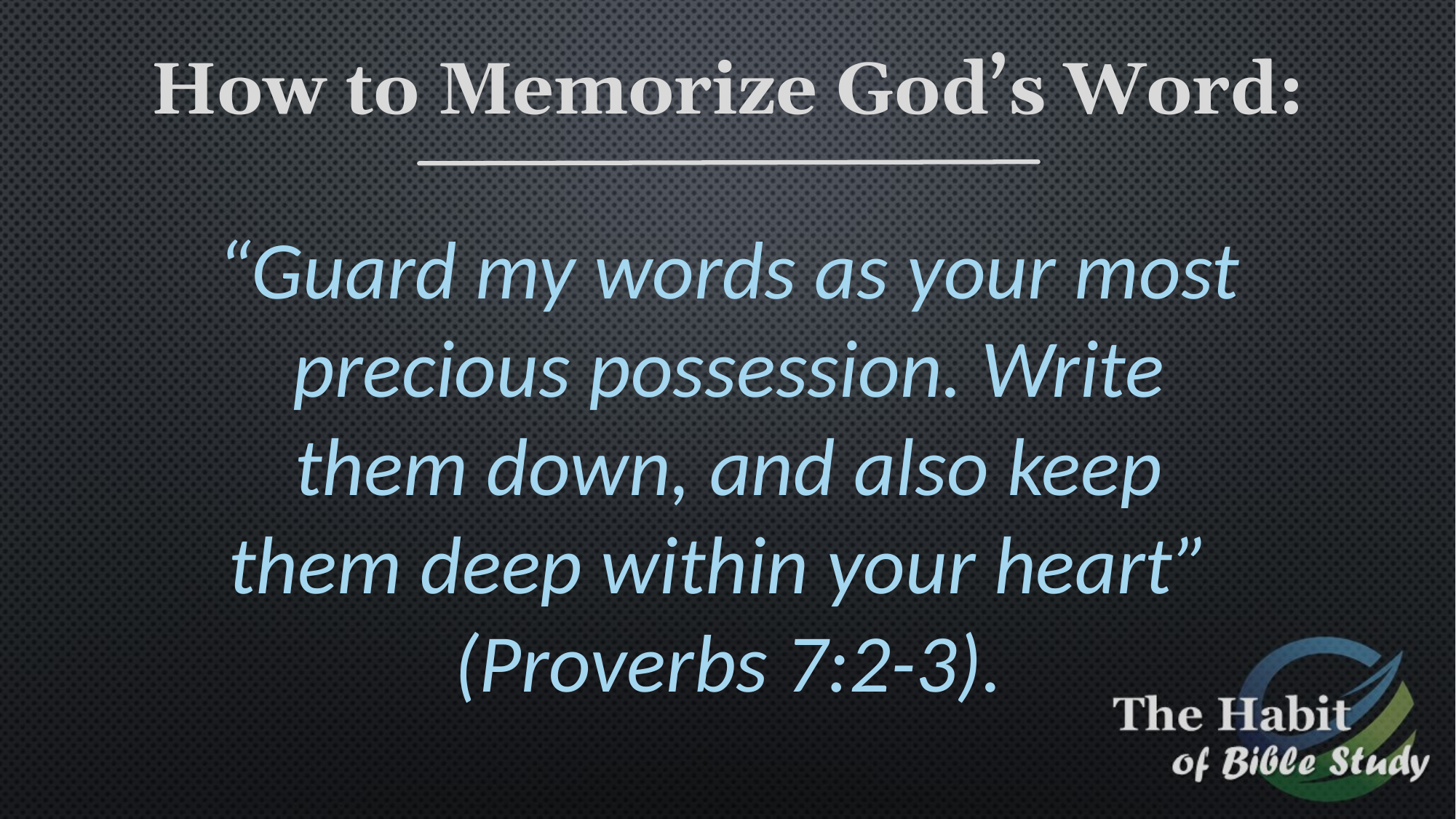

How to Memorize God’s Word:
“Guard my words as your most precious possession. Write them down, and also keep them deep within your heart”
(Proverbs 7:2-3).